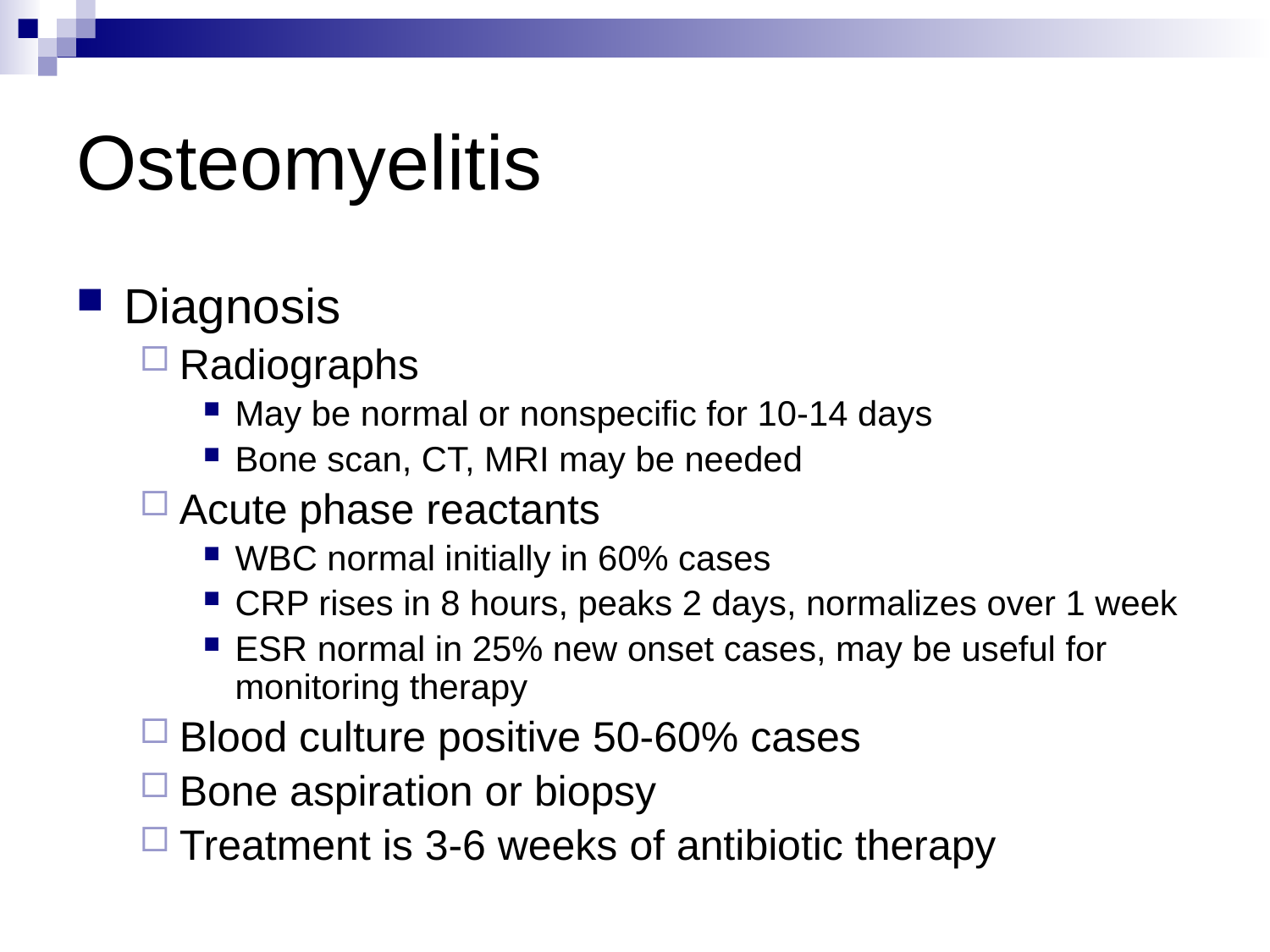

# Osteomyelitis
Diagnosis
Radiographs
May be normal or nonspecific for 10-14 days
Bone scan, CT, MRI may be needed
Acute phase reactants
WBC normal initially in 60% cases
CRP rises in 8 hours, peaks 2 days, normalizes over 1 week
ESR normal in 25% new onset cases, may be useful for monitoring therapy
Blood culture positive 50-60% cases
Bone aspiration or biopsy
Treatment is 3-6 weeks of antibiotic therapy